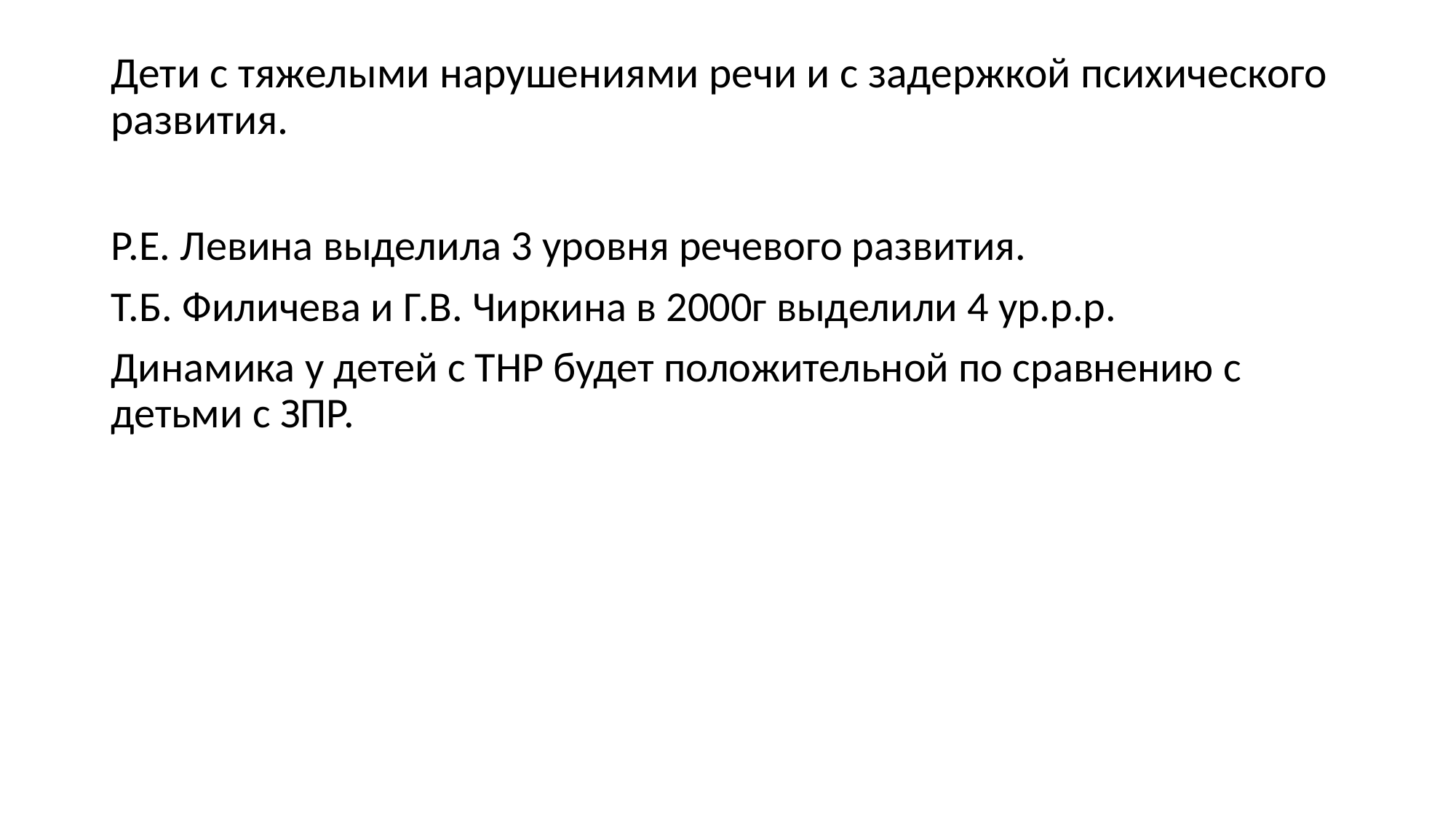

# Дети с тяжелыми нарушениями речи и с задержкой психического развития.
Р.Е. Левина выделила 3 уровня речевого развития.
Т.Б. Филичева и Г.В. Чиркина в 2000г выделили 4 ур.р.р.
Динамика у детей с ТНР будет положительной по сравнению с детьми с ЗПР.